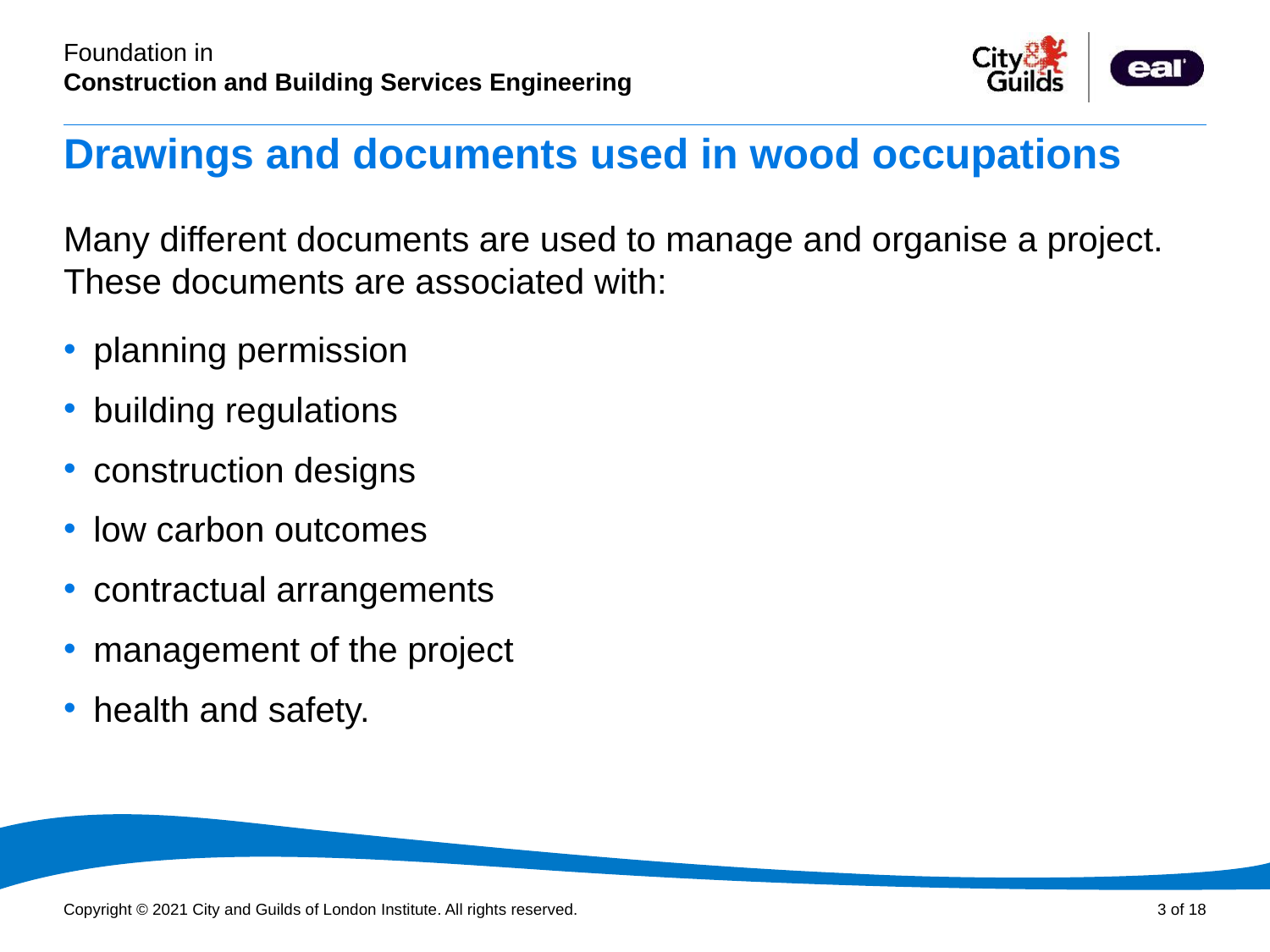

# Drawings and documents used in wood occupations
Many different documents are used to manage and organise a project. These documents are associated with:
planning permission
building regulations
construction designs
low carbon outcomes
contractual arrangements
management of the project
health and safety.